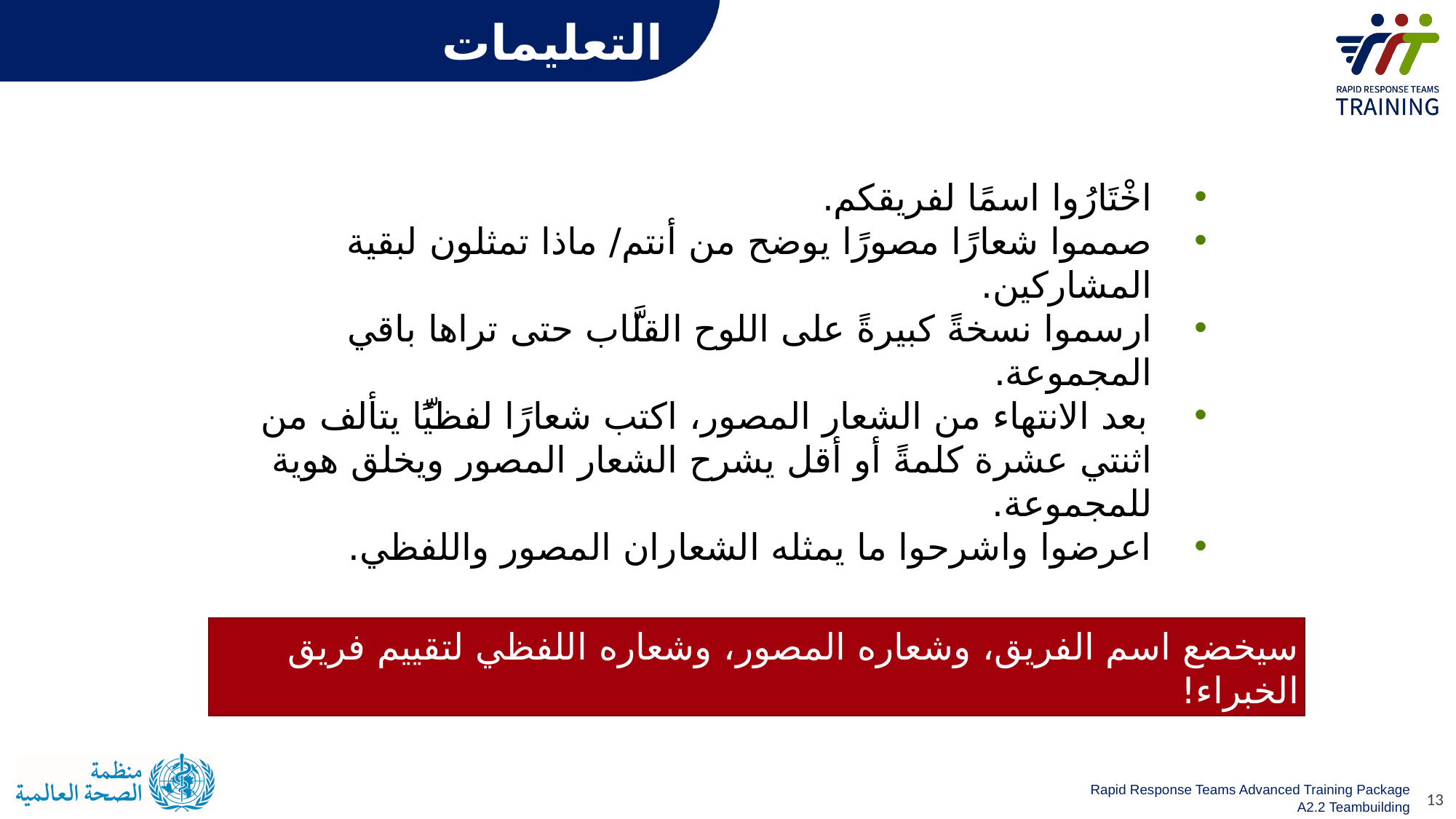

التعليمات
اخْتَارُوا اسمًا لفريقكم.
صمموا شعارًا مصورًا يوضح من أنتم/ ماذا تمثلون لبقية المشاركين.
ارسموا نسخةً كبيرةً على اللوح القلَّاب حتى تراها باقي المجموعة.
بعد الانتهاء من الشعار المصور، اكتب شعارًا لفظيًّا يتألف من اثنتي عشرة كلمةً أو أقل يشرح الشعار المصور ويخلق هوية للمجموعة.
اعرضوا واشرحوا ما يمثله الشعاران المصور واللفظي.
سيخضع اسم الفريق، وشعاره المصور، وشعاره اللفظي لتقييم فريق الخبراء!